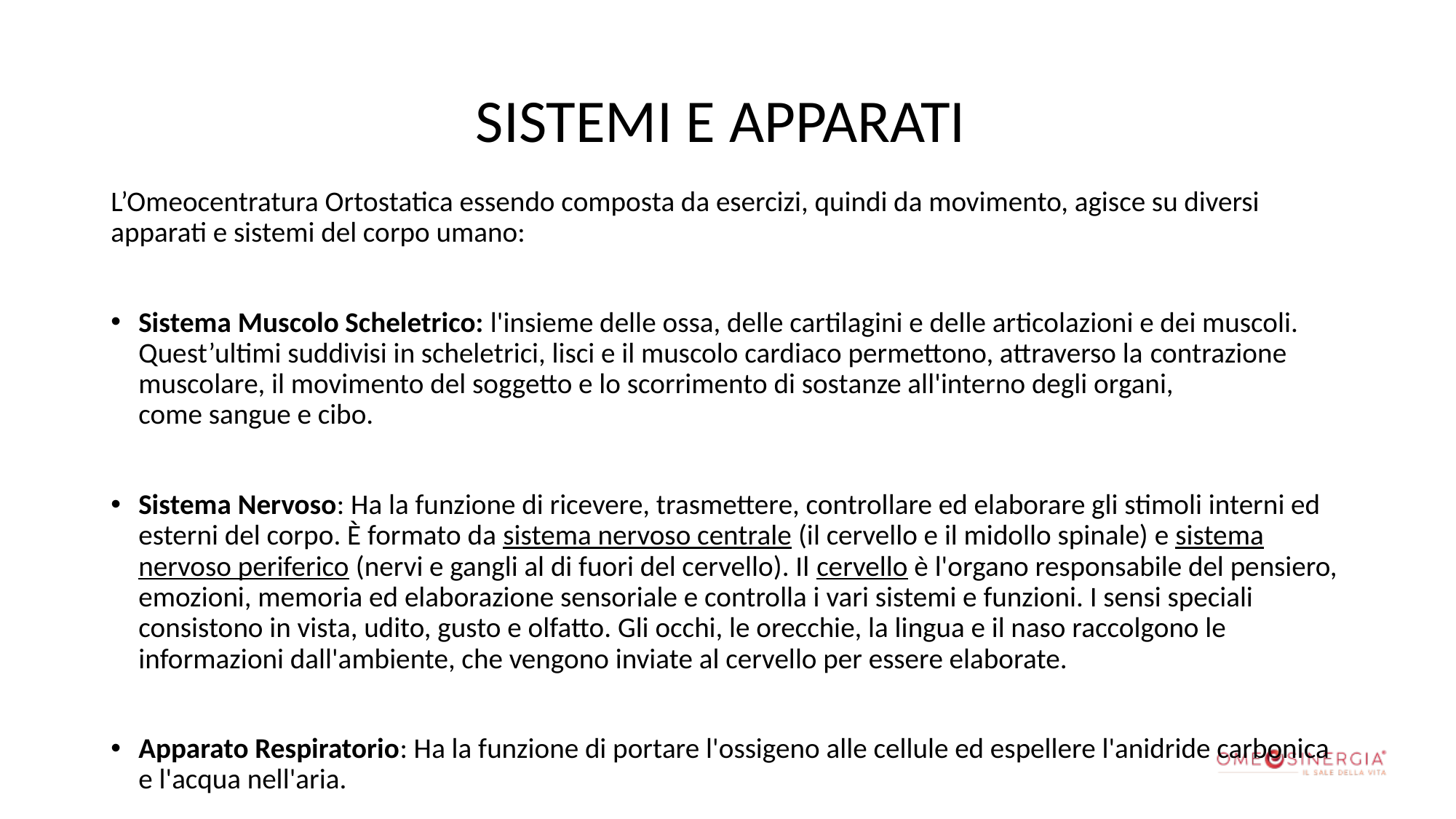

# SISTEMI E APPARATI
L’Omeocentratura Ortostatica essendo composta da esercizi, quindi da movimento, agisce su diversi apparati e sistemi del corpo umano:

Sistema Muscolo Scheletrico: l'insieme delle ossa, delle cartilagini e delle articolazioni e dei muscoli. Quest’ultimi suddivisi in scheletrici, lisci e il muscolo cardiaco permettono, attraverso la contrazione muscolare, il movimento del soggetto e lo scorrimento di sostanze all'interno degli organi, come sangue e cibo.

Sistema Nervoso: Ha la funzione di ricevere, trasmettere, controllare ed elaborare gli stimoli interni ed esterni del corpo. È formato da sistema nervoso centrale (il cervello e il midollo spinale) e sistema nervoso periferico (nervi e gangli al di fuori del cervello). Il cervello è l'organo responsabile del pensiero, emozioni, memoria ed elaborazione sensoriale e controlla i vari sistemi e funzioni. I sensi speciali consistono in vista, udito, gusto e olfatto. Gli occhi, le orecchie, la lingua e il naso raccolgono le informazioni dall'ambiente, che vengono inviate al cervello per essere elaborate.

Apparato Respiratorio: Ha la funzione di portare l'ossigeno alle cellule ed espellere l'anidride carbonica e l'acqua nell'aria.